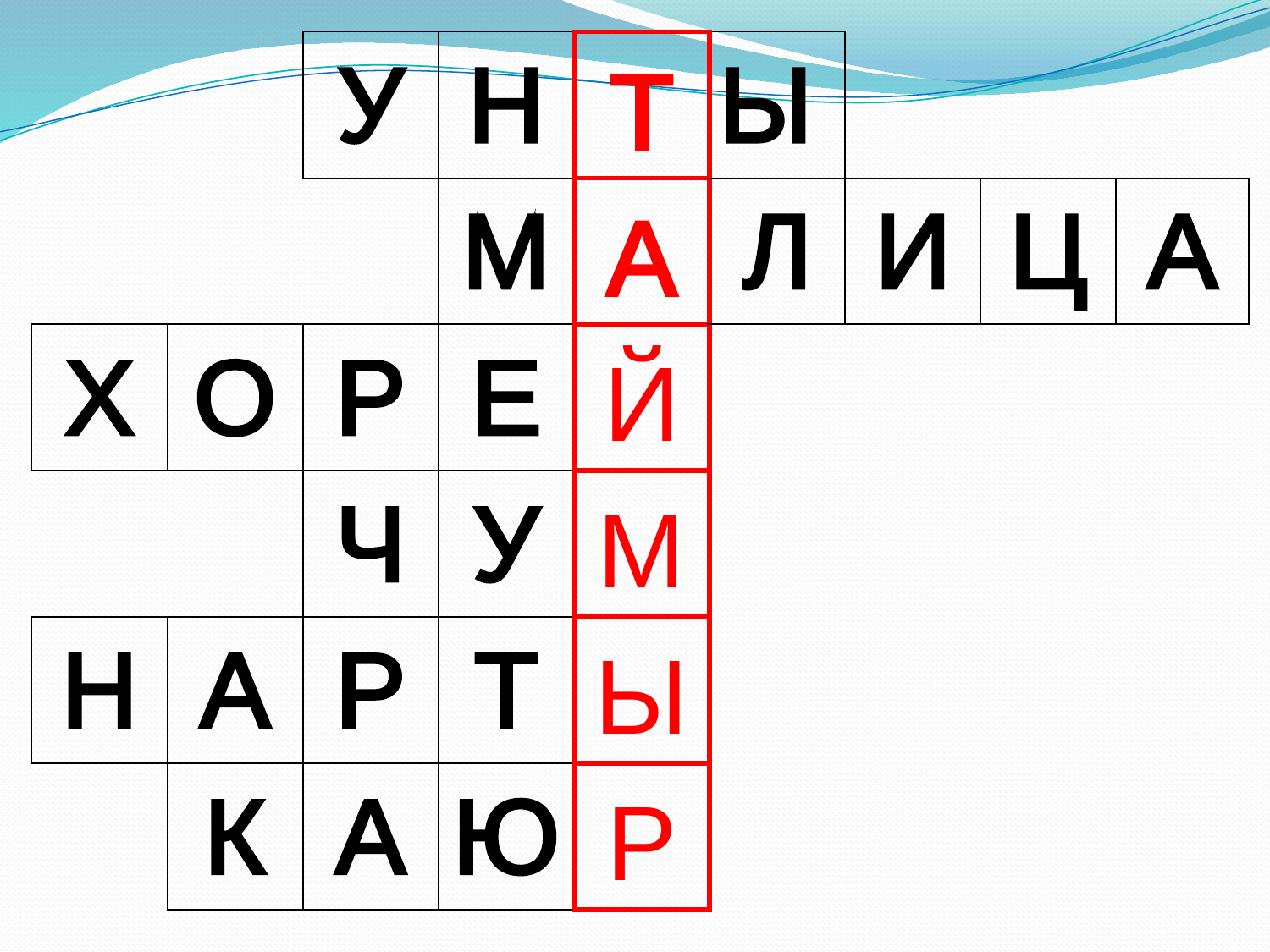

|  |  | У | Н | Т | Ы |  |  |  |
| --- | --- | --- | --- | --- | --- | --- | --- | --- |
|  |  |  | М | А | Л | И | Ц | А |
| Х | О | Р | Е | Й |  |  |  |  |
|  |  | Ч | У | М |  |  |  |  |
| Н | А | Р | Т | Ы |  |  |  |  |
|  | К | А | Ю | Р |  |  |  |  |